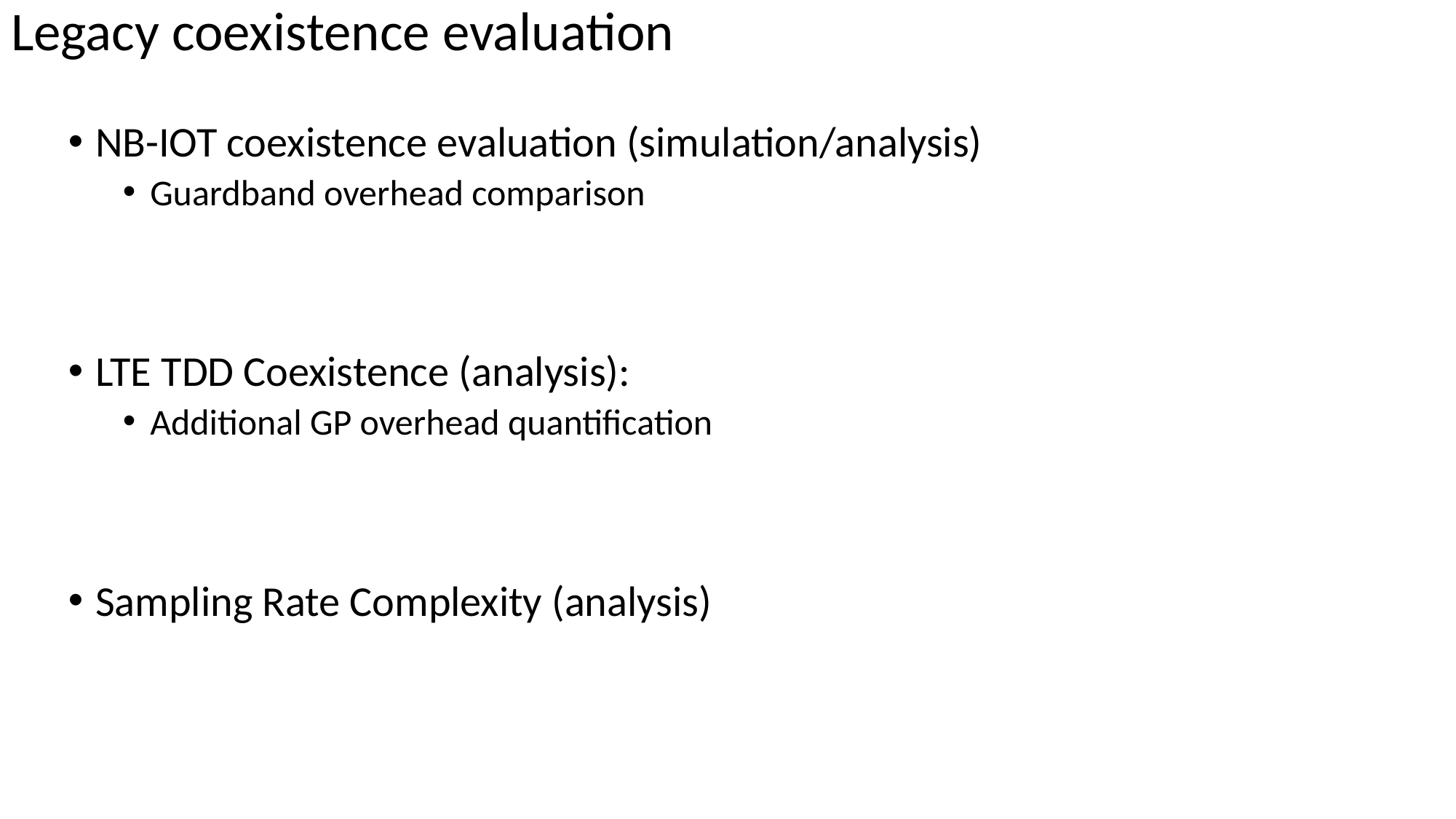

Legacy coexistence evaluation
NB-IOT coexistence evaluation (simulation/analysis)
Guardband overhead comparison

LTE TDD Coexistence (analysis):
Additional GP overhead quantification

Sampling Rate Complexity (analysis)